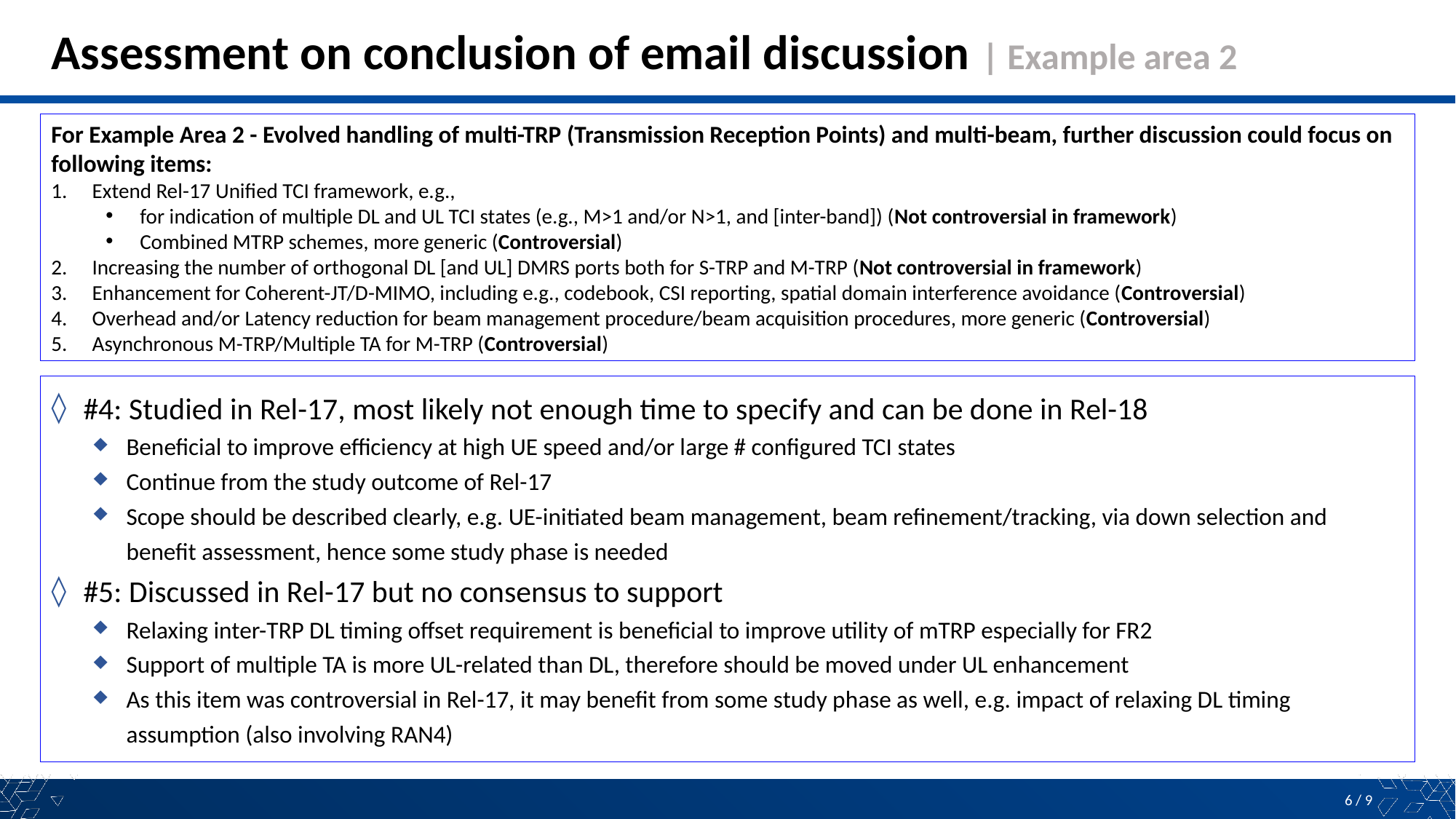

# Assessment on conclusion of email discussion | Example area 2
For Example Area 2 - Evolved handling of multi-TRP (Transmission Reception Points) and multi-beam, further discussion could focus on following items:
Extend Rel-17 Unified TCI framework, e.g.,
for indication of multiple DL and UL TCI states (e.g., M>1 and/or N>1, and [inter-band]) (Not controversial in framework)
Combined MTRP schemes, more generic (Controversial)
Increasing the number of orthogonal DL [and UL] DMRS ports both for S-TRP and M-TRP (Not controversial in framework)
Enhancement for Coherent-JT/D-MIMO, including e.g., codebook, CSI reporting, spatial domain interference avoidance (Controversial)
Overhead and/or Latency reduction for beam management procedure/beam acquisition procedures, more generic (Controversial)
Asynchronous M-TRP/Multiple TA for M-TRP (Controversial)
#4: Studied in Rel-17, most likely not enough time to specify and can be done in Rel-18
Beneficial to improve efficiency at high UE speed and/or large # configured TCI states
Continue from the study outcome of Rel-17
Scope should be described clearly, e.g. UE-initiated beam management, beam refinement/tracking, via down selection and benefit assessment, hence some study phase is needed
#5: Discussed in Rel-17 but no consensus to support
Relaxing inter-TRP DL timing offset requirement is beneficial to improve utility of mTRP especially for FR2
Support of multiple TA is more UL-related than DL, therefore should be moved under UL enhancement
As this item was controversial in Rel-17, it may benefit from some study phase as well, e.g. impact of relaxing DL timing assumption (also involving RAN4)